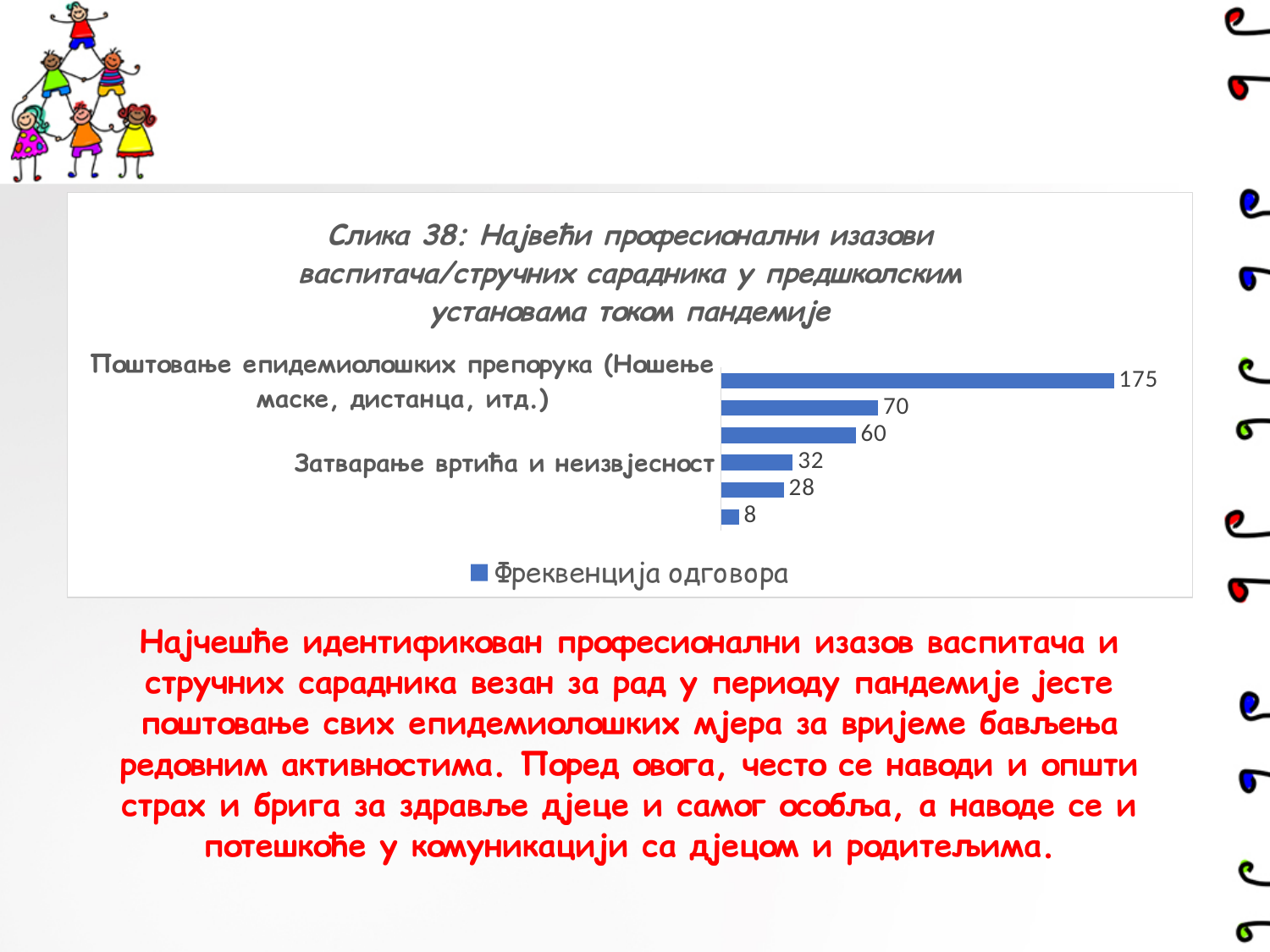

### Chart: Слика 38: Највећи професионални изазови васпитача/стручних сарадника у предшколским установама током пандемије

| Category | Фреквенција одговора |
|---|---|
| Поштовање епидемиолошких препорука (Ношење маске, дистанца, итд.) | 175.0 |
| Страх и брига због заразе | 70.0 |
| Потешкоће у комуникацији (са родитељима, дјецом, колегама) | 60.0 |
| Затварање вртића и неизвјесност | 32.0 |
| Утицај на васпитно-образовни систем (подјеле у групе, немогућност извођења радионица, излета, итд.) | 28.0 |
| Недостатак социјалне интеракције (блискости, подршке, итд.) | 8.0 |
Најчешће идентификован професионални изазов васпитача и стручних сарадника везан за рад у периоду пандемије јесте поштовање свих епидемиолошких мјера за вријеме бављења редовним активностима. Поред овога, често се наводи и општи страх и брига за здравље дјеце и самог особља, а наводе се и потешкоће у комуникацији са дјецом и родитељима.